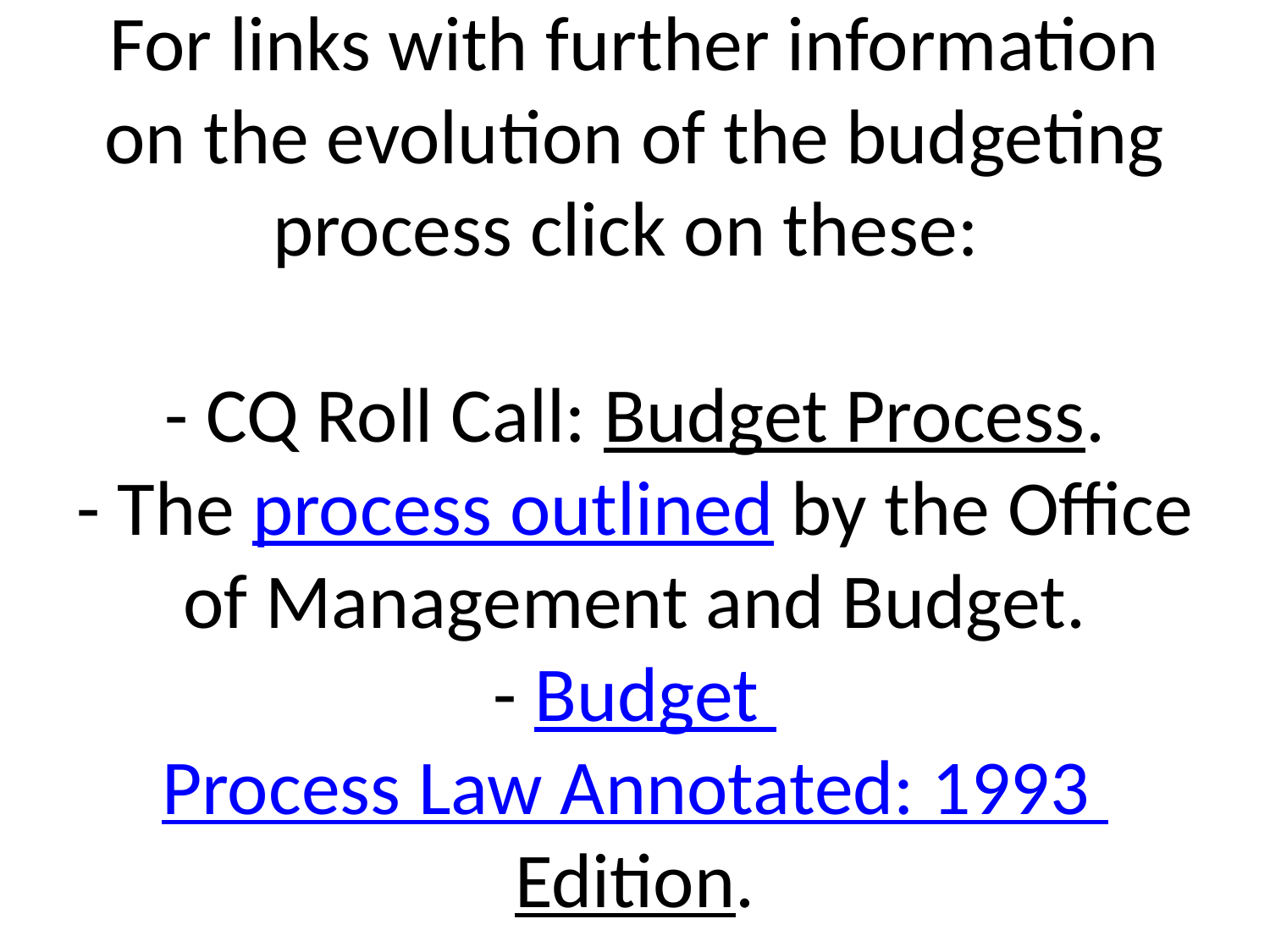

# For links with further information on the evolution of the budgeting process click on these: - CQ Roll Call: Budget Process. - The process outlined by the Office of Management and Budget. - Budget Process Law Annotated: 1993 Edition.